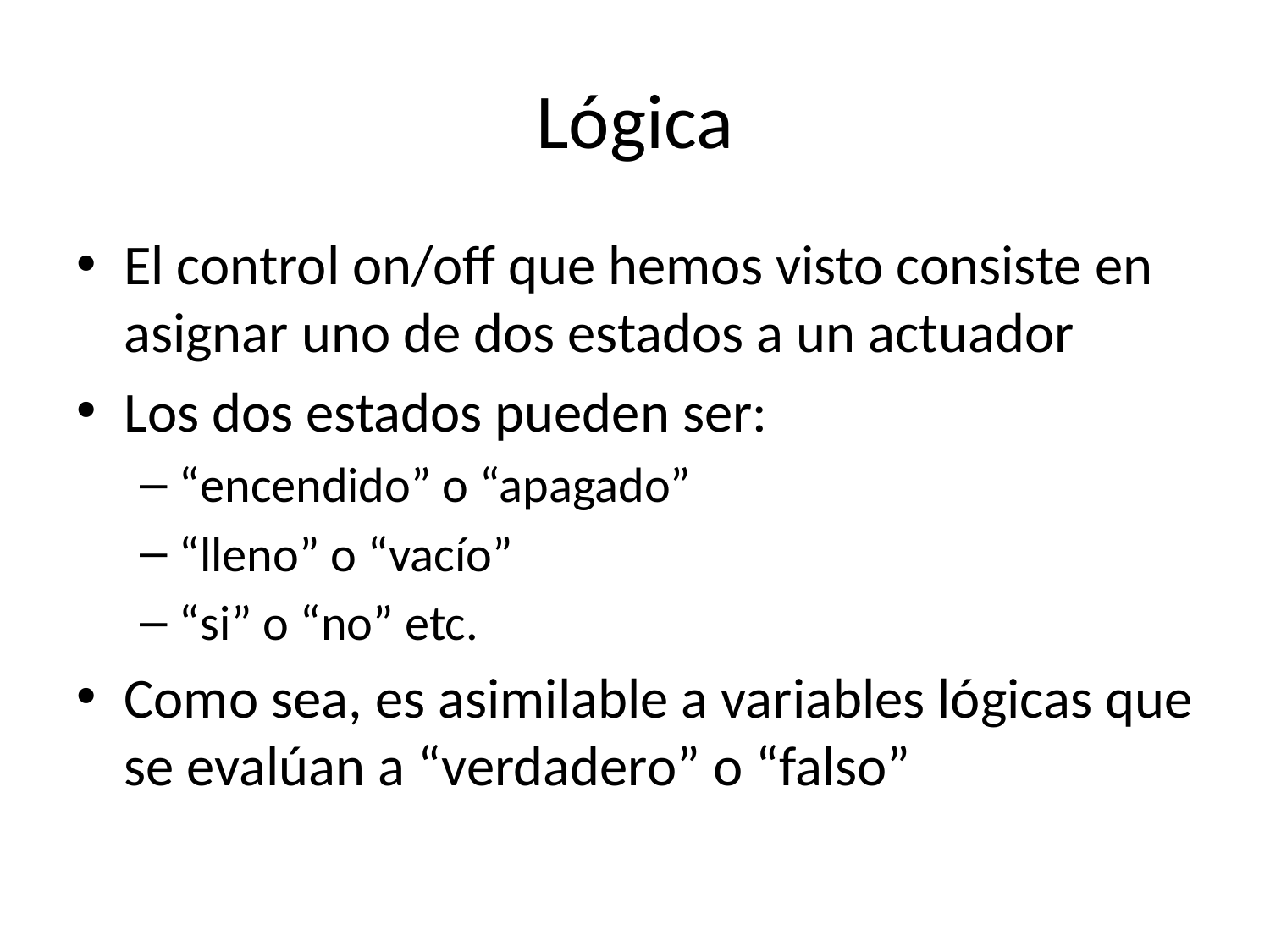

# Lógica
El control on/off que hemos visto consiste en asignar uno de dos estados a un actuador
Los dos estados pueden ser:
“encendido” o “apagado”
“lleno” o “vacío”
“si” o “no” etc.
Como sea, es asimilable a variables lógicas que se evalúan a “verdadero” o “falso”